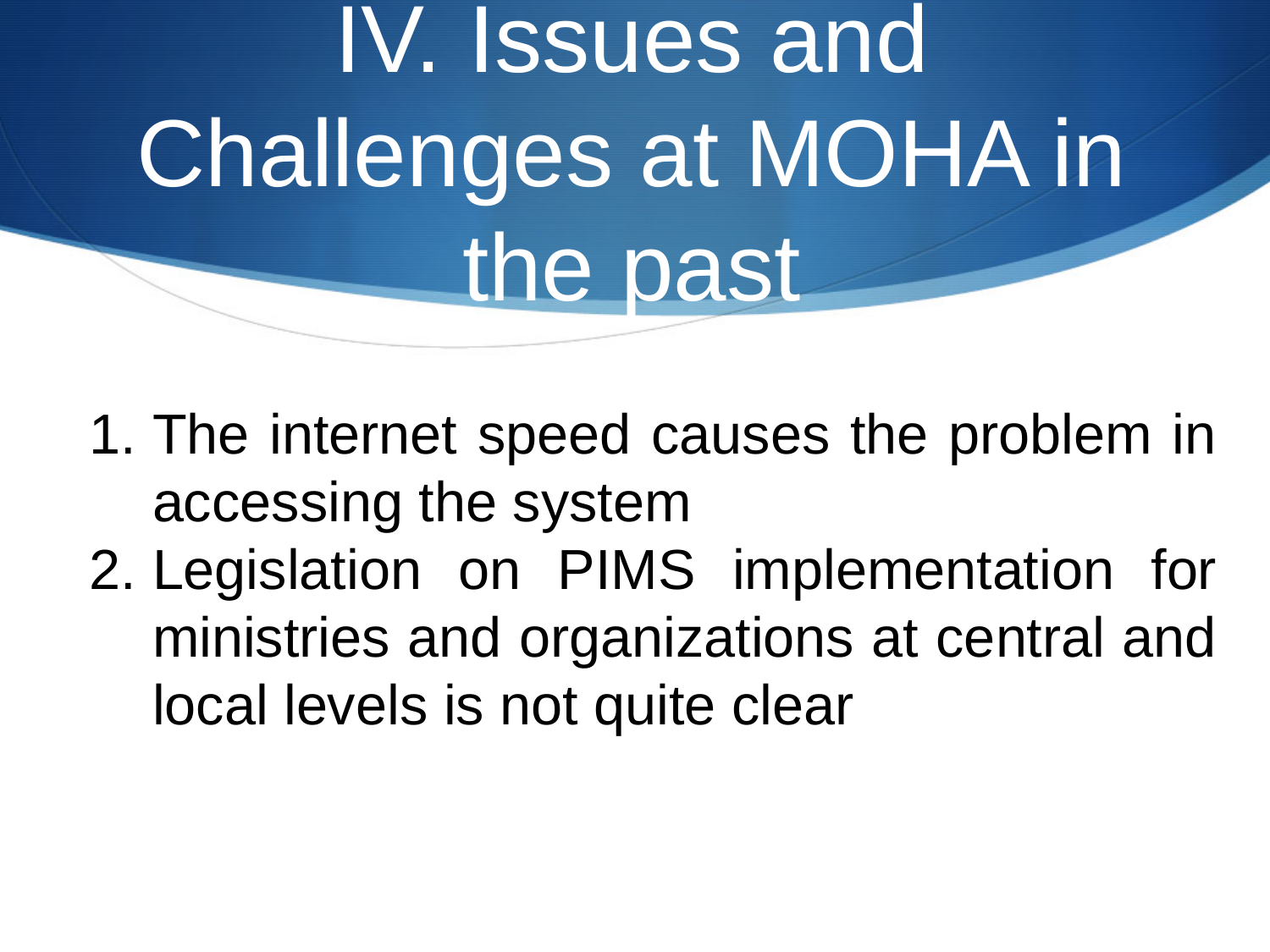

IV. Issues and Challenges at MOHA in the past

The internet speed causes the problem in accessing the system
Legislation on PIMS implementation for ministries and organizations at central and local levels is not quite clear